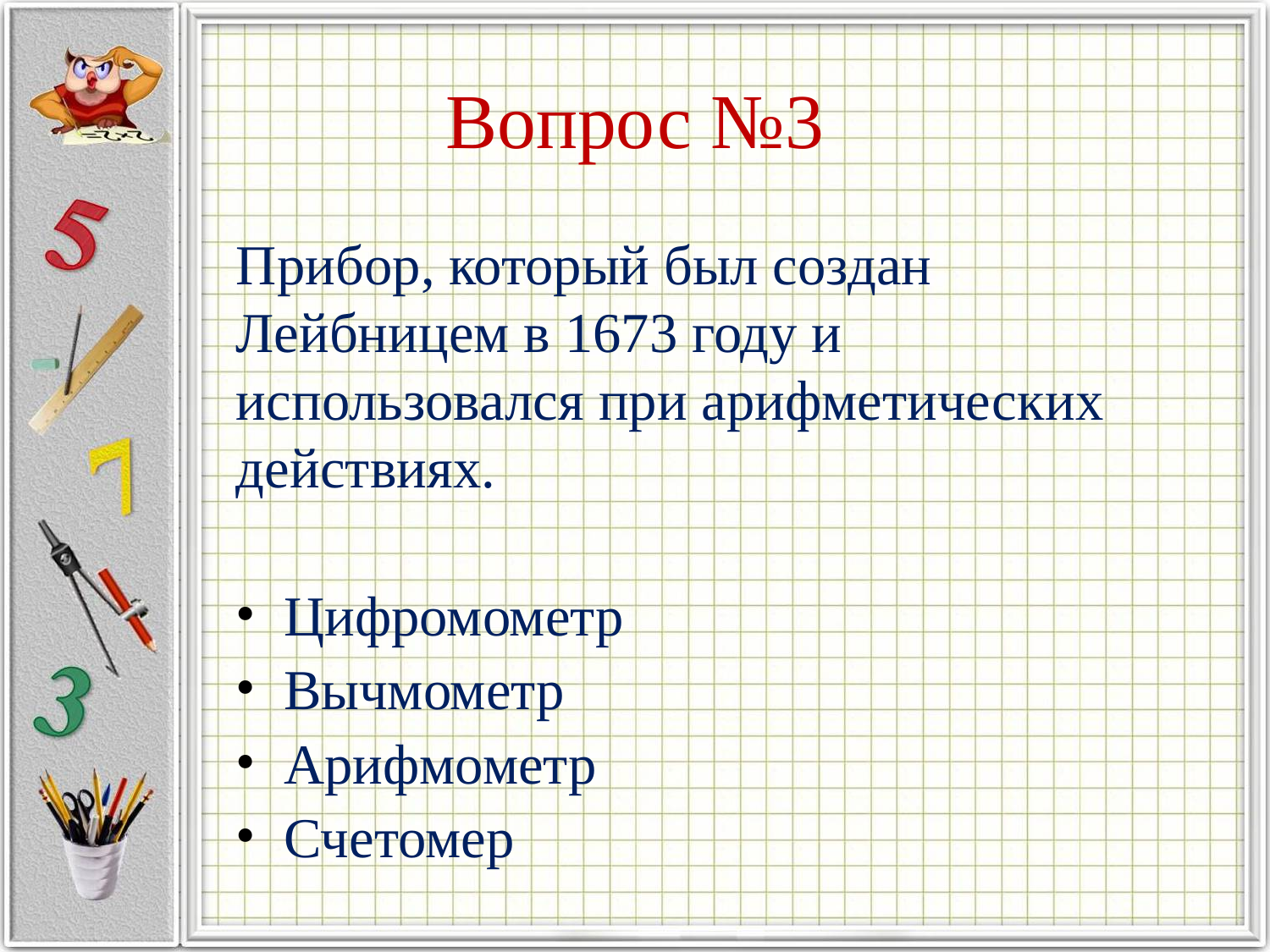

# Вопрос №3
Прибор, который был создан Лейбницем в 1673 году и использовался при арифметических действиях.

Цифромометр
Вычмометр
Арифмометр
Счетомер